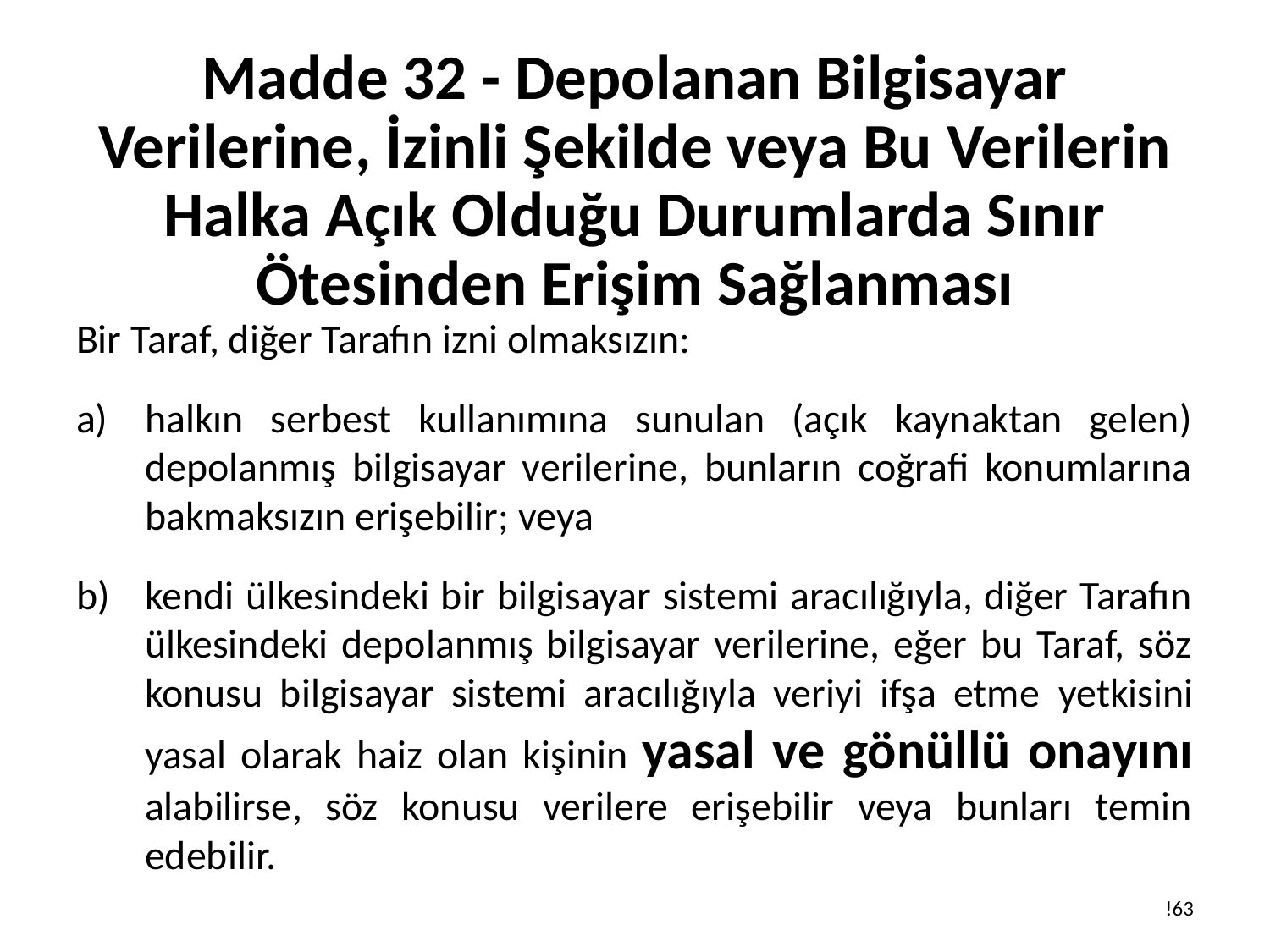

# Madde 32 - Depolanan Bilgisayar Verilerine, İzinli Şekilde veya Bu Verilerin Halka Açık Olduğu Durumlarda Sınır Ötesinden Erişim Sağlanması
Bir Taraf, diğer Tarafın izni olmaksızın:
halkın serbest kullanımına sunulan (açık kaynaktan gelen) depolanmış bilgisayar verilerine, bunların coğrafi konumlarına bakmaksızın erişebilir; veya
kendi ülkesindeki bir bilgisayar sistemi aracılığıyla, diğer Tarafın ülkesindeki depolanmış bilgisayar verilerine, eğer bu Taraf, söz konusu bilgisayar sistemi aracılığıyla veriyi ifşa etme yetkisini yasal olarak haiz olan kişinin yasal ve gönüllü onayını alabilirse, söz konusu verilere erişebilir veya bunları temin edebilir.
!63